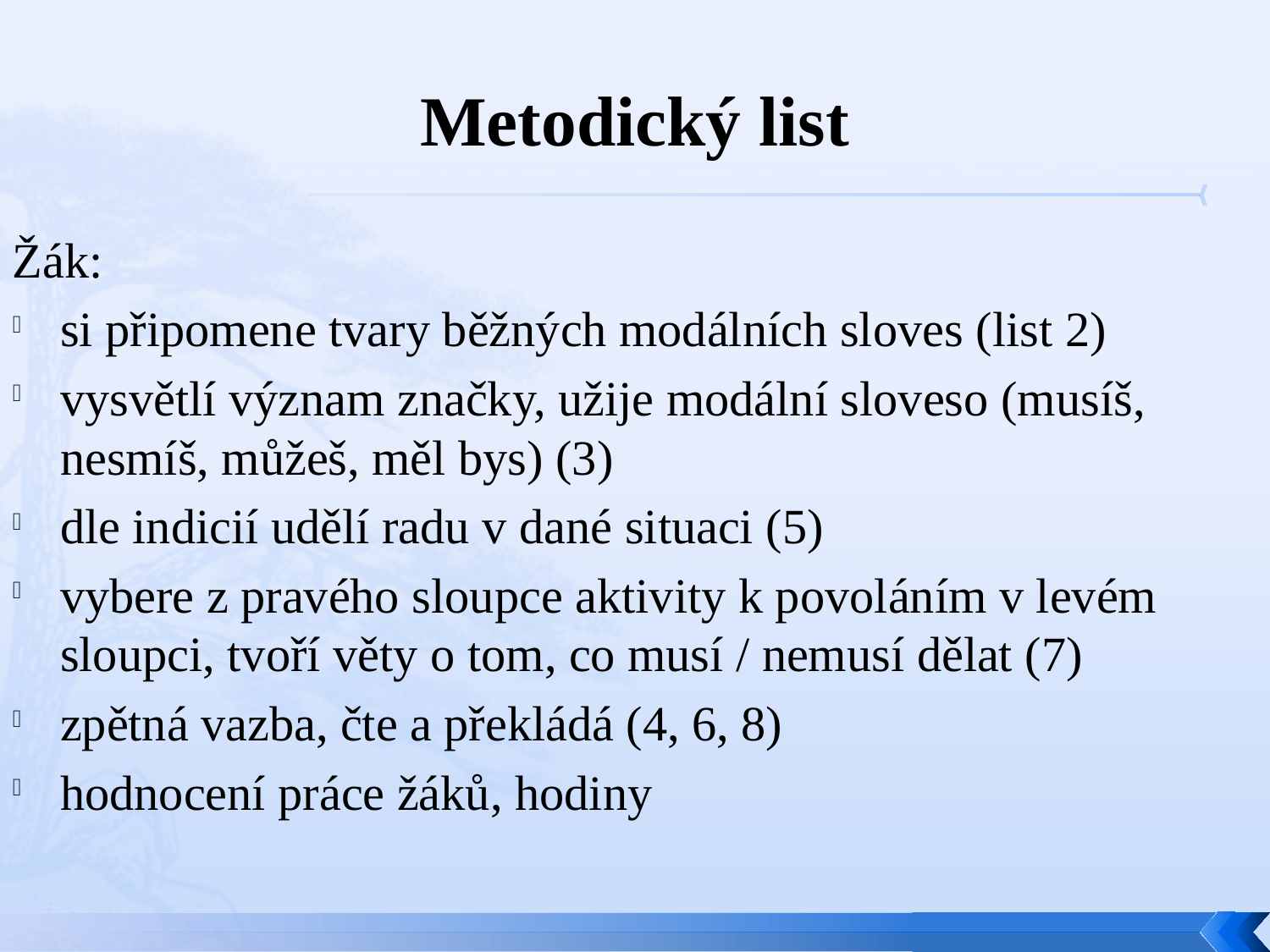

# Metodický list
Žák:
si připomene tvary běžných modálních sloves (list 2)
vysvětlí význam značky, užije modální sloveso (musíš, nesmíš, můžeš, měl bys) (3)
dle indicií udělí radu v dané situaci (5)
vybere z pravého sloupce aktivity k povoláním v levém sloupci, tvoří věty o tom, co musí / nemusí dělat (7)
zpětná vazba, čte a překládá (4, 6, 8)
hodnocení práce žáků, hodiny